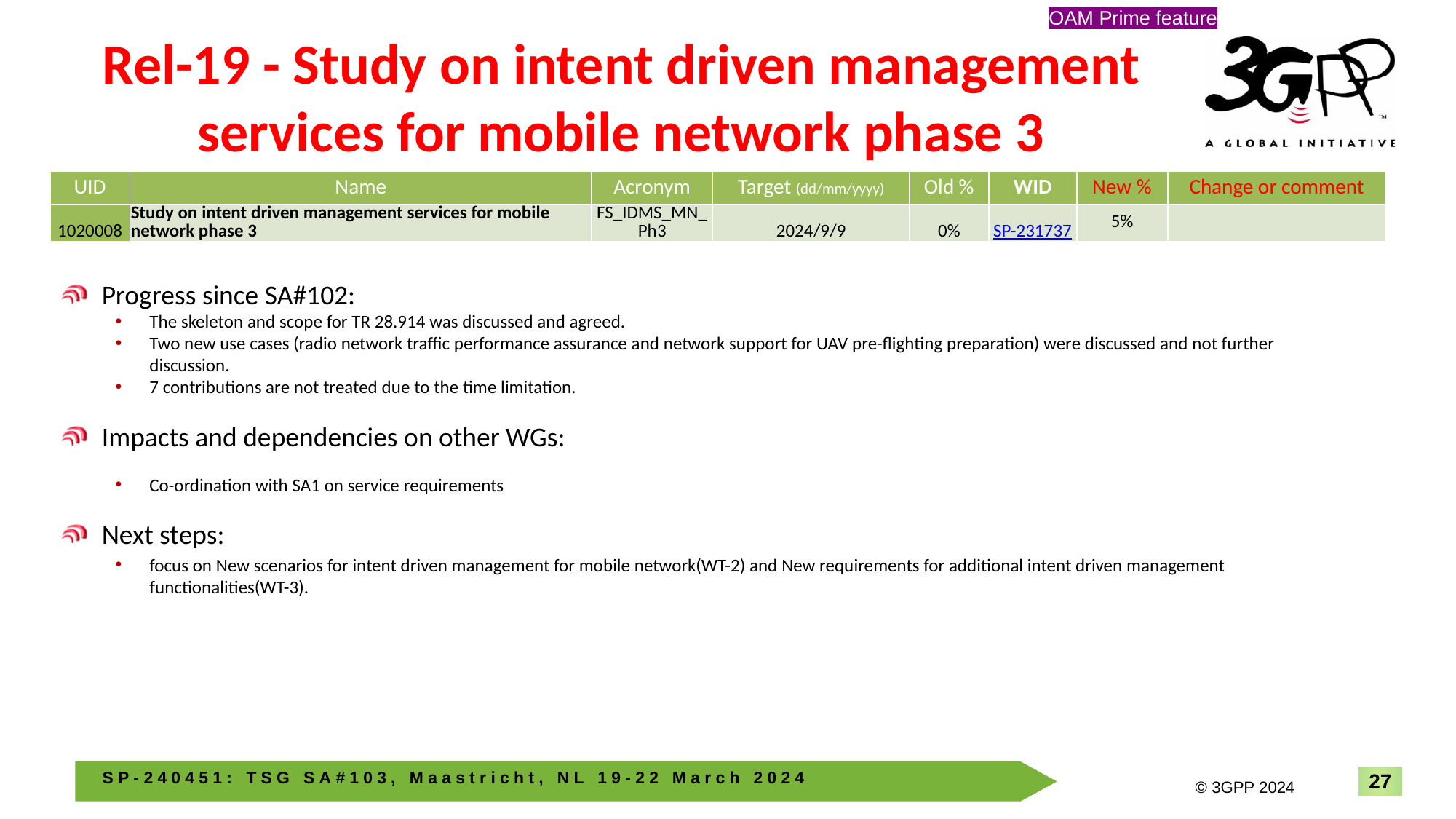

OAM Prime feature
# Rel-19 - Study on intent driven management services for mobile network phase 3
| UID | Name | Acronym | Target (dd/mm/yyyy) | Old % | WID | New % | Change or comment |
| --- | --- | --- | --- | --- | --- | --- | --- |
| 1020008 | Study on intent driven management services for mobile network phase 3 | FS\_IDMS\_MN\_Ph3 | 2024/9/9 | 0% | SP-231737 | 5% |  |
Progress since SA#102:
The skeleton and scope for TR 28.914 was discussed and agreed.
Two new use cases (radio network traffic performance assurance and network support for UAV pre-flighting preparation) were discussed and not further discussion.
7 contributions are not treated due to the time limitation.

Impacts and dependencies on other WGs:

Co-ordination with SA1 on service requirements

Next steps:
focus on New scenarios for intent driven management for mobile network(WT-2) and New requirements for additional intent driven management functionalities(WT-3).